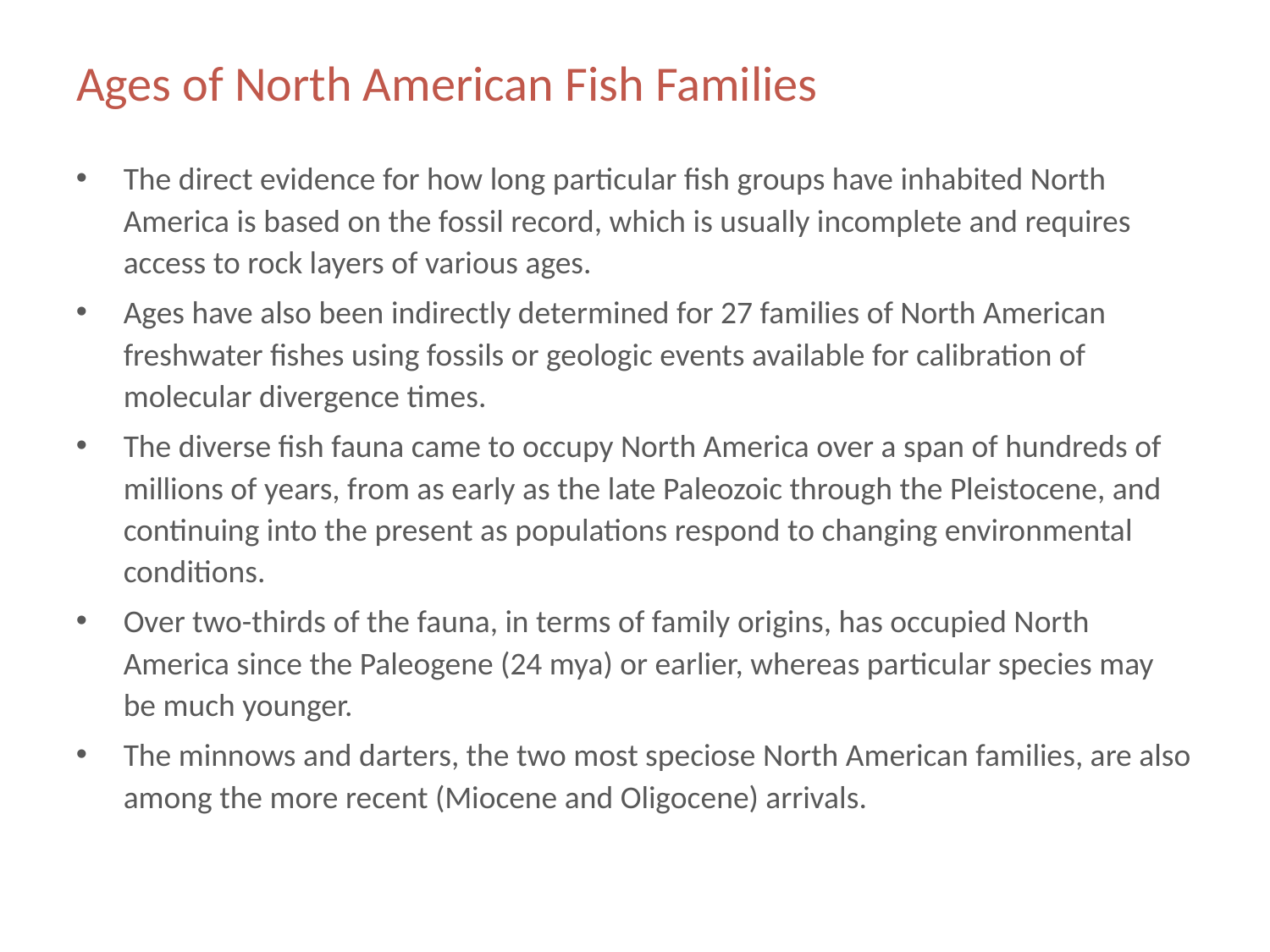

# Ages of North American Fish Families
The direct evidence for how long particular fish groups have inhabited North America is based on the fossil record, which is usually incomplete and requires access to rock layers of various ages.
Ages have also been indirectly determined for 27 families of North American freshwater fishes using fossils or geologic events available for calibration of molecular divergence times.
The diverse fish fauna came to occupy North America over a span of hundreds of millions of years, from as early as the late Paleozoic through the Pleistocene, and continuing into the present as populations respond to changing environmental conditions.
Over two-thirds of the fauna, in terms of family origins, has occupied North America since the Paleogene (24 mya) or earlier, whereas particular species may be much younger.
The minnows and darters, the two most speciose North American families, are also among the more recent (Miocene and Oligocene) arrivals.